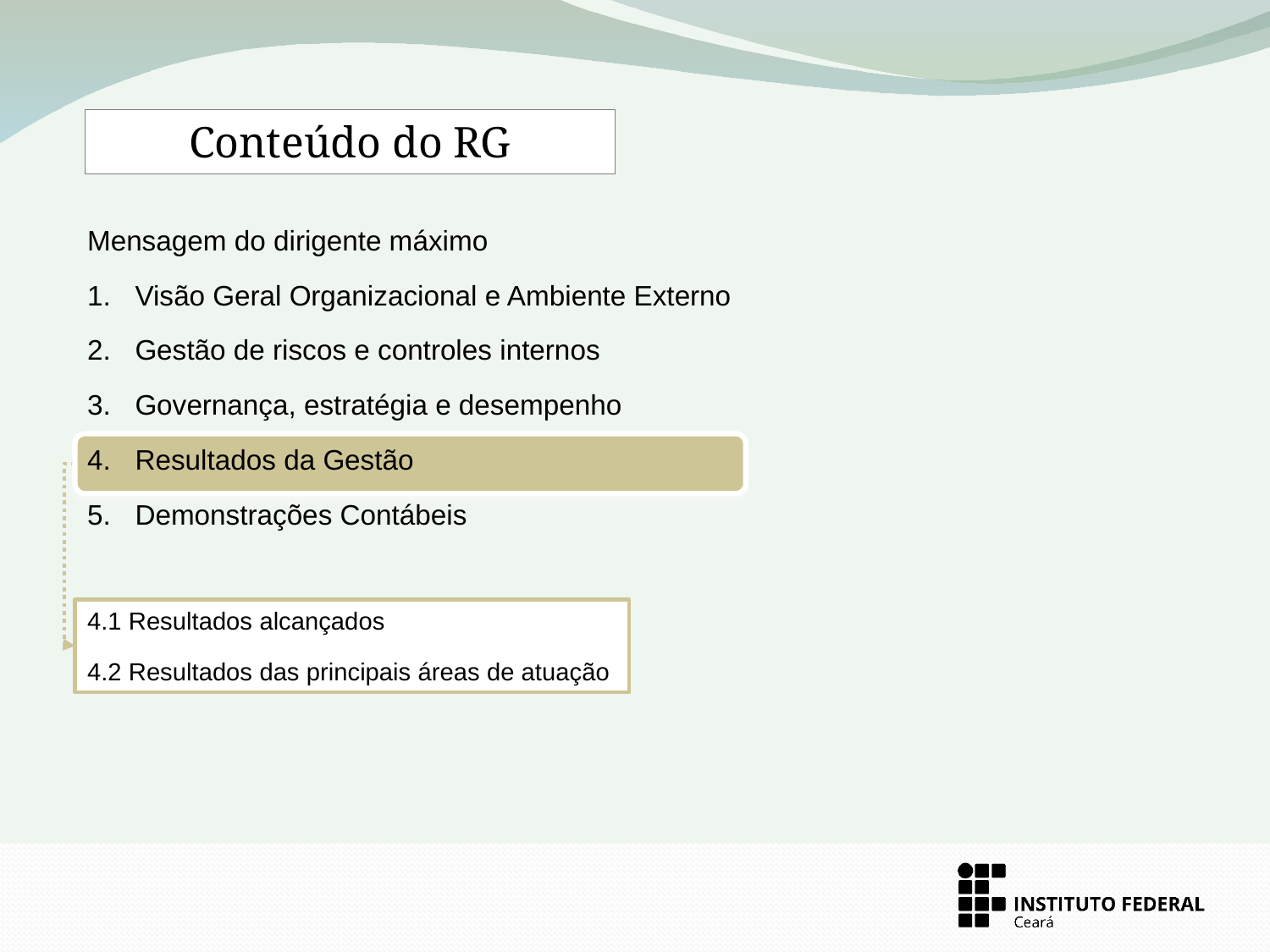

Conteúdo do RG

Mensagem do dirigente máximo
Visão Geral Organizacional e Ambiente Externo
Gestão de riscos e controles internos
Governança, estratégia e desempenho
Resultados da Gestão
Demonstrações Contábeis

4.1 Resultados alcançados
4.2 Resultados das principais áreas de atuação